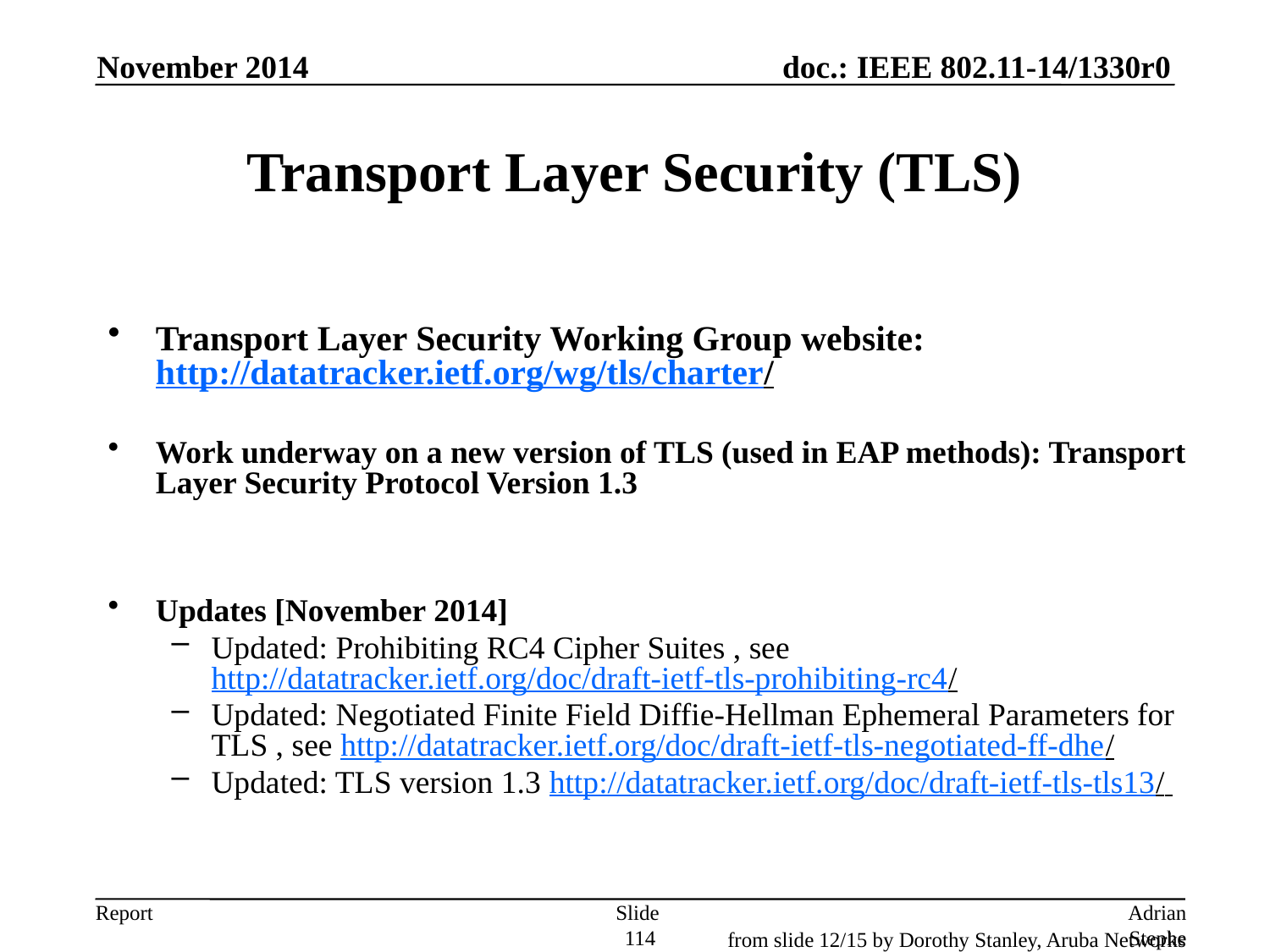

November 2014
# Transport Layer Security (TLS)

Transport Layer Security Working Group website: http://datatracker.ietf.org/wg/tls/charter/

Work underway on a new version of TLS (used in EAP methods): Transport Layer Security Protocol Version 1.3

Updates [November 2014]
Updated: Prohibiting RC4 Cipher Suites , see http://datatracker.ietf.org/doc/draft-ietf-tls-prohibiting-rc4/
Updated: Negotiated Finite Field Diffie-Hellman Ephemeral Parameters for TLS , see http://datatracker.ietf.org/doc/draft-ietf-tls-negotiated-ff-dhe/
Updated: TLS version 1.3 http://datatracker.ietf.org/doc/draft-ietf-tls-tls13/

Slide 114
Adrian Stephens, Intel Corporation
from slide 12/15 by Dorothy Stanley, Aruba Networks